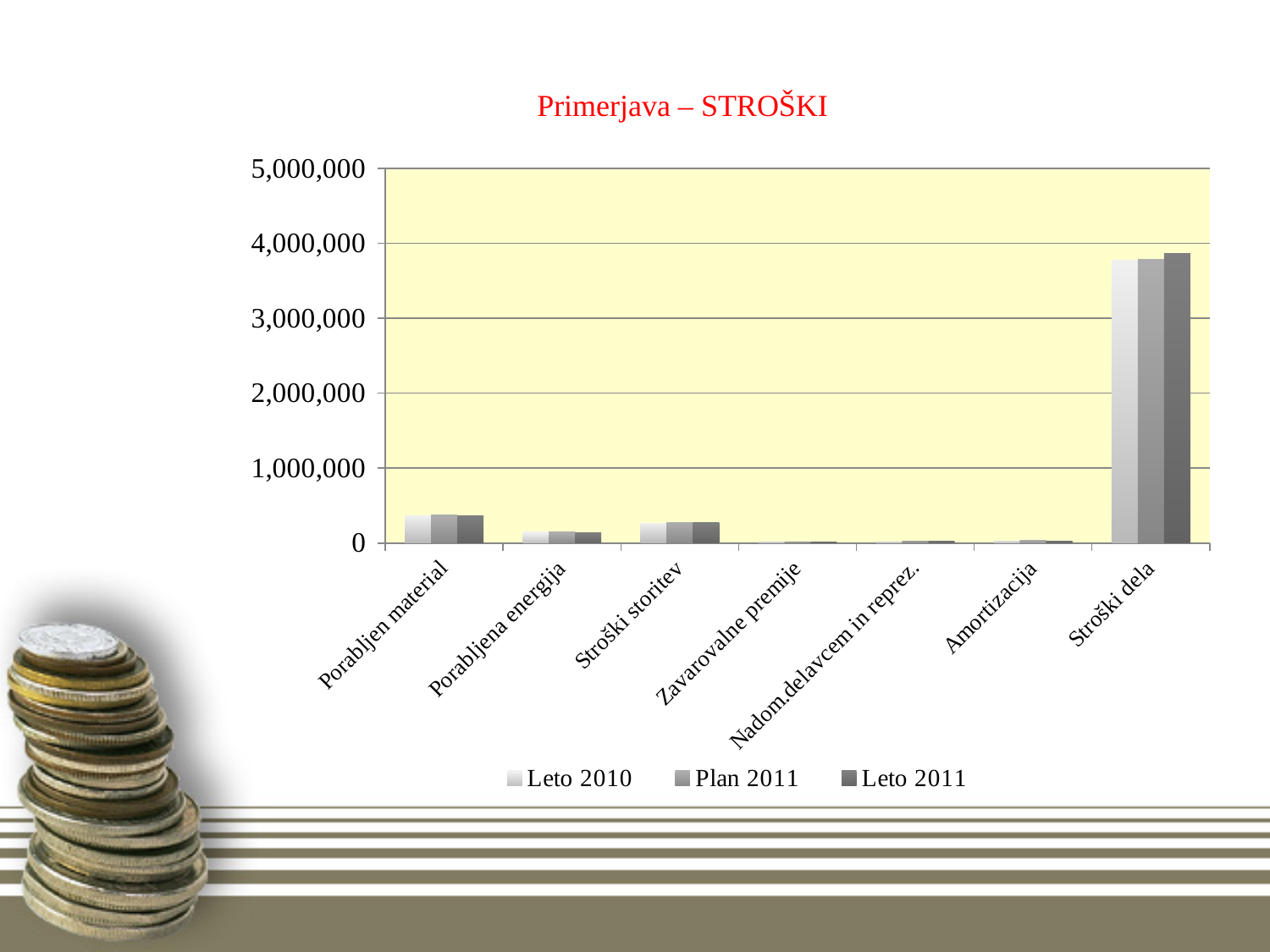

# Primerjava – STROŠKI

### Chart

| Category | Leto 2010 | Plan 2011 | Leto 2011 |
|---|---|---|---|
| Porabljen material | 358659.42 | 375029.64 | 369282.48 |
| Porabljena energija | 149188.28 | 151026.14 | 132286.99 |
| Stroški storitev | 260639.83 | 277229.79 | 273962.64 |
| Zavarovalne premije | 15015.86 | 15421.29 | 14032.6 |
| Nadom.delavcem in reprez. | 19274.57 | 19794.98 | 22091.82 |
| Amortizacija | 25397.75 | 35000.0 | 22650.04 |
| Stroški dela | 3776602.96 | 3788480.52 | 3869260.82 |